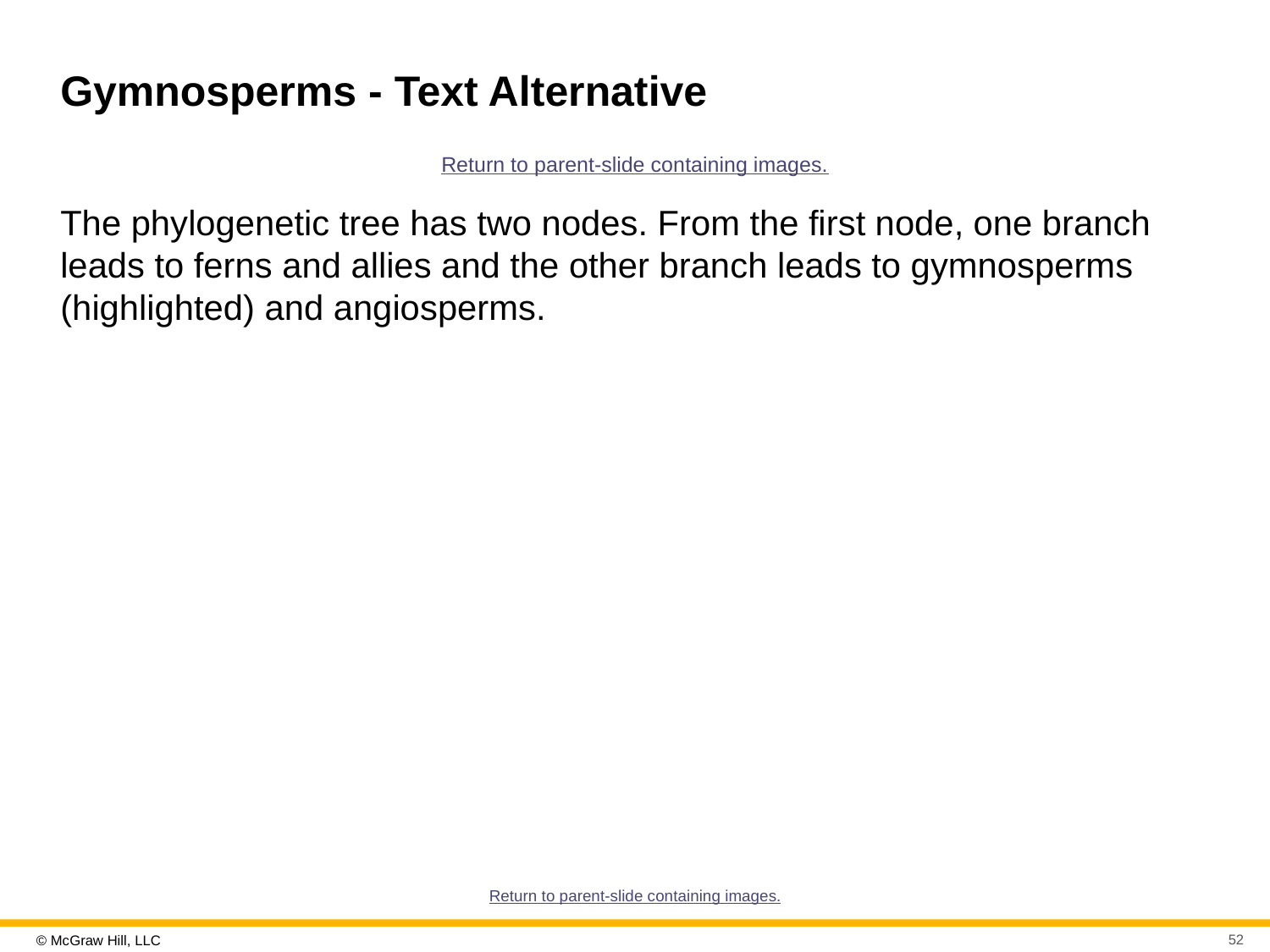

# Gymnosperms - Text Alternative
Return to parent-slide containing images.
The phylogenetic tree has two nodes. From the first node, one branch leads to ferns and allies and the other branch leads to gymnosperms (highlighted) and angiosperms.
Return to parent-slide containing images.
52